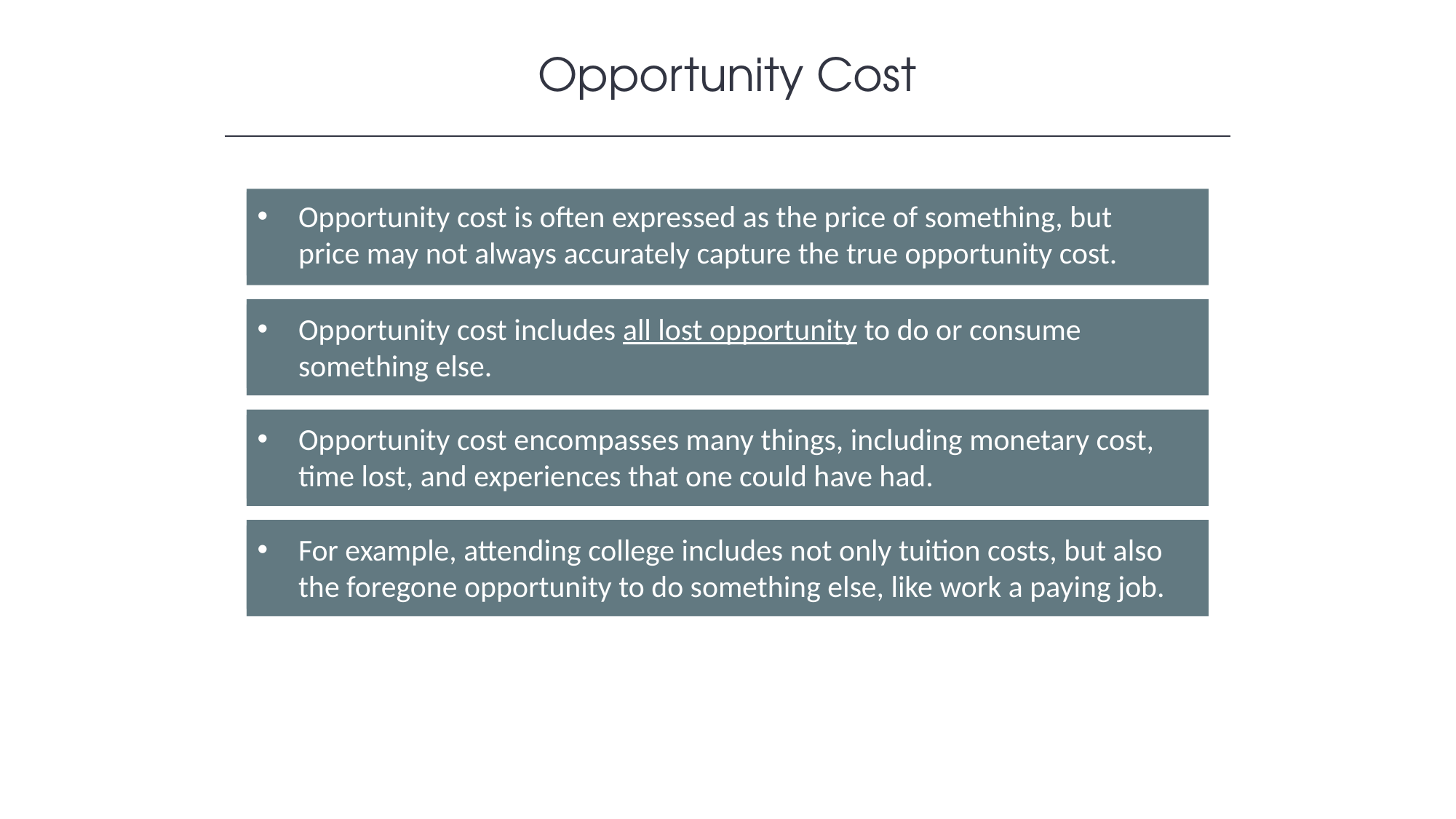

Opportunity Cost

Opportunity cost is often expressed as the price of something, but price may not always accurately capture the true opportunity cost.

Opportunity cost includes all lost opportunity to do or consume something else.

Opportunity cost encompasses many things, including monetary cost, time lost, and experiences that one could have had.

For example, attending college includes not only tuition costs, but also the foregone opportunity to do something else, like work a paying job.